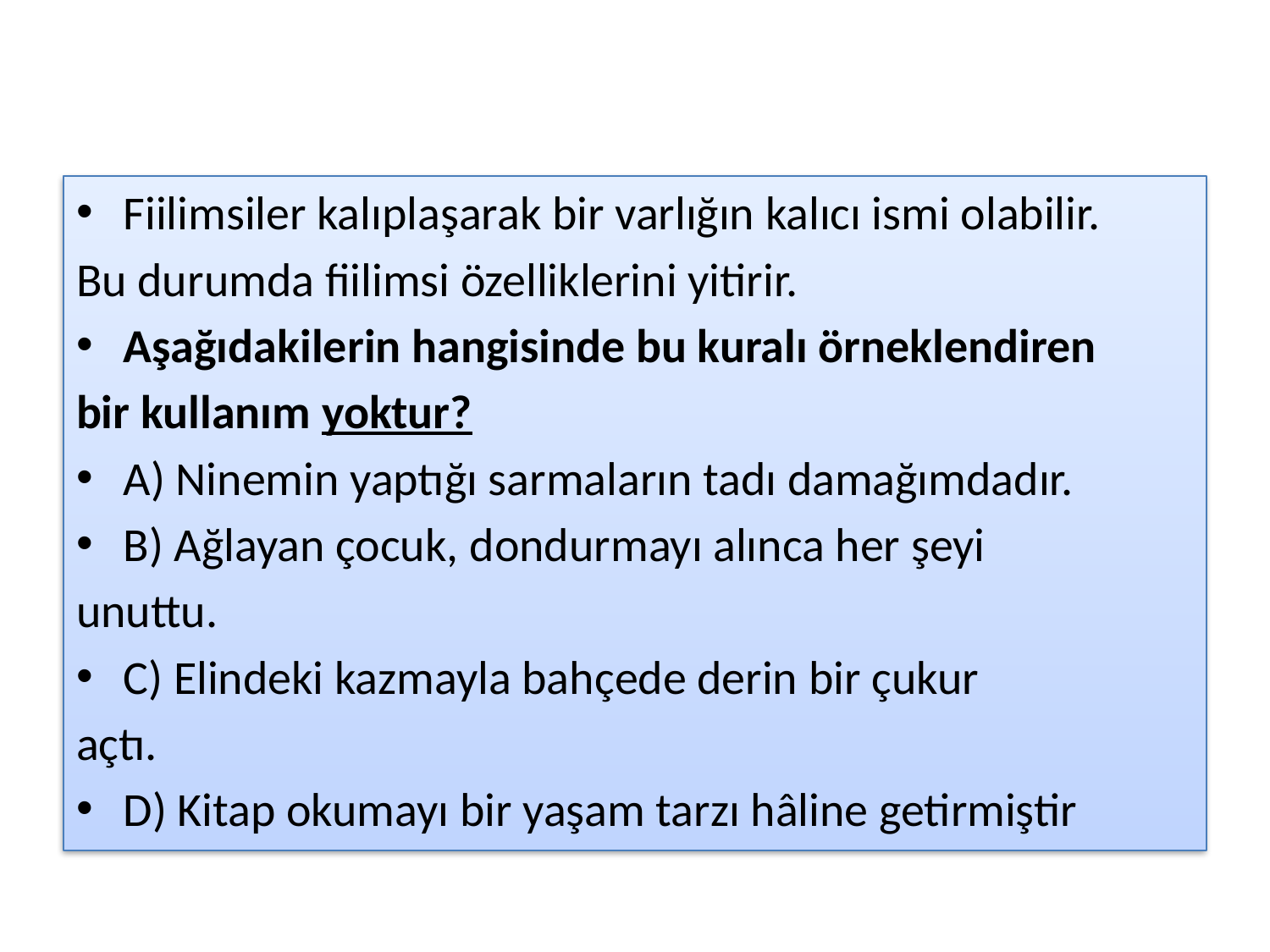

#
Fiilimsiler kalıplaşarak bir varlığın kalıcı ismi olabilir.
Bu durumda fiilimsi özelliklerini yitirir.
Aşağıdakilerin hangisinde bu kuralı örneklendiren
bir kullanım yoktur?
A) Ninemin yaptığı sarmaların tadı damağımdadır.
B) Ağlayan çocuk, dondurmayı alınca her şeyi
unuttu.
C) Elindeki kazmayla bahçede derin bir çukur
açtı.
D) Kitap okumayı bir yaşam tarzı hâline getirmiştir